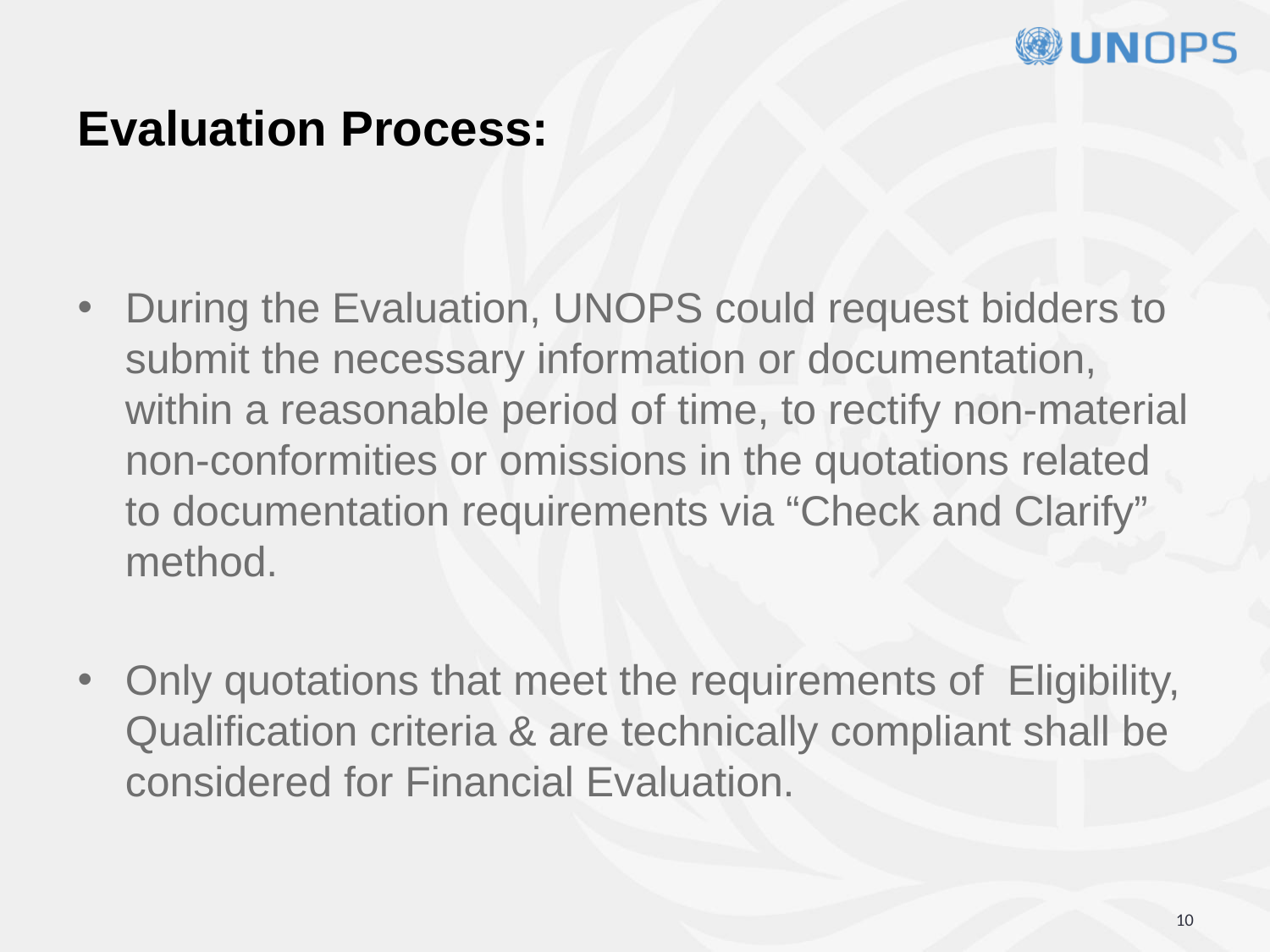

# Evaluation Process:

During the Evaluation, UNOPS could request bidders to submit the necessary information or documentation, within a reasonable period of time, to rectify non-material non-conformities or omissions in the quotations related to documentation requirements via “Check and Clarify” method.

Only quotations that meet the requirements of  Eligibility, Qualification criteria & are technically compliant shall be considered for Financial Evaluation.

10